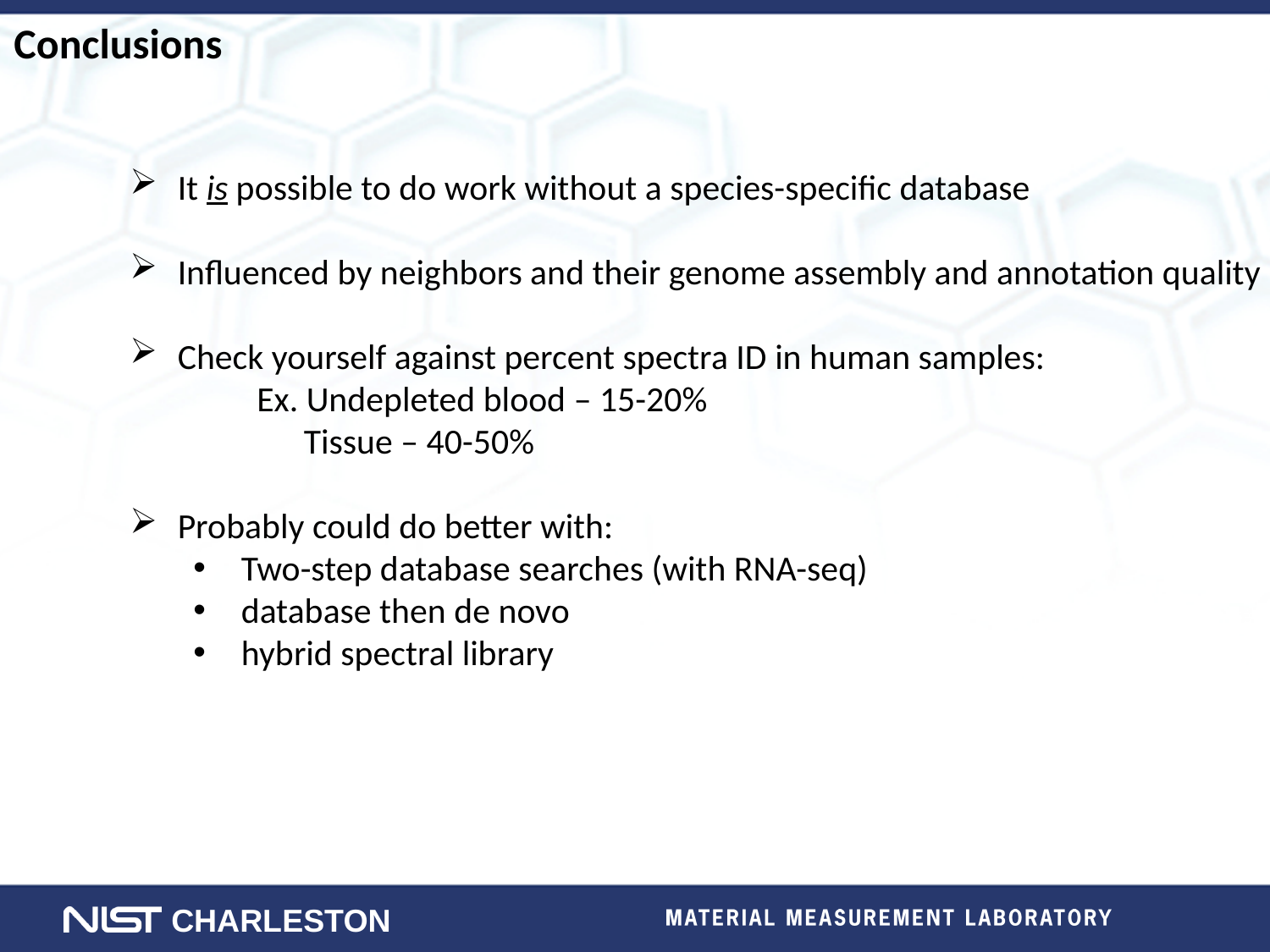

Conclusions
It is possible to do work without a species-specific database

Influenced by neighbors and their genome assembly and annotation quality

Check yourself against percent spectra ID in human samples:
	Ex. Undepleted blood – 15-20%
	Tissue – 40-50%

Probably could do better with:
Two-step database searches (with RNA-seq)
database then de novo
hybrid spectral library